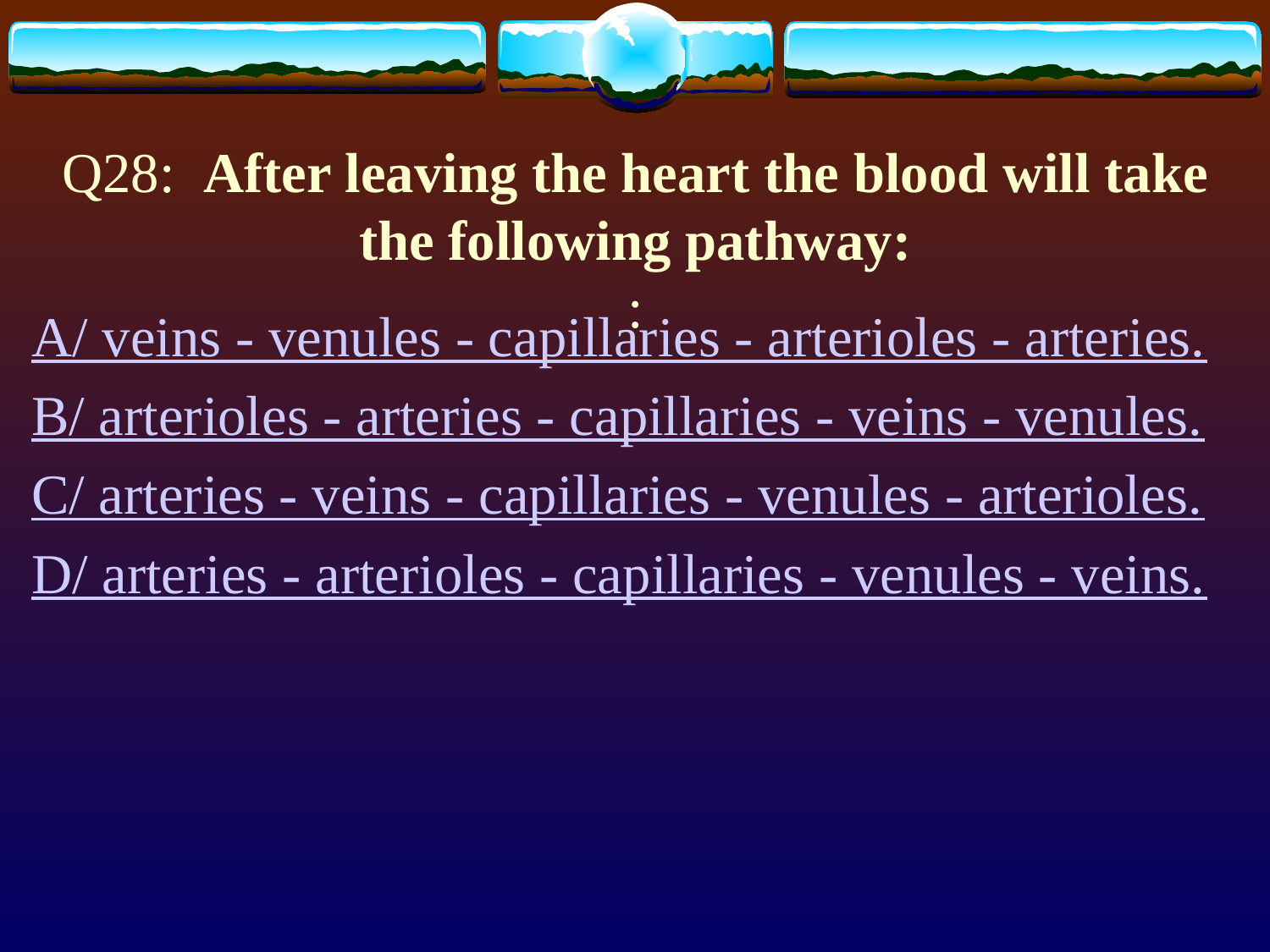

# Q28:  After leaving the heart the blood will take the following pathway: :
A/ veins - venules - capillaries - arterioles - arteries.
B/ arterioles - arteries - capillaries - veins - venules.
C/ arteries - veins - capillaries - venules - arterioles.
D/ arteries - arterioles - capillaries - venules - veins.